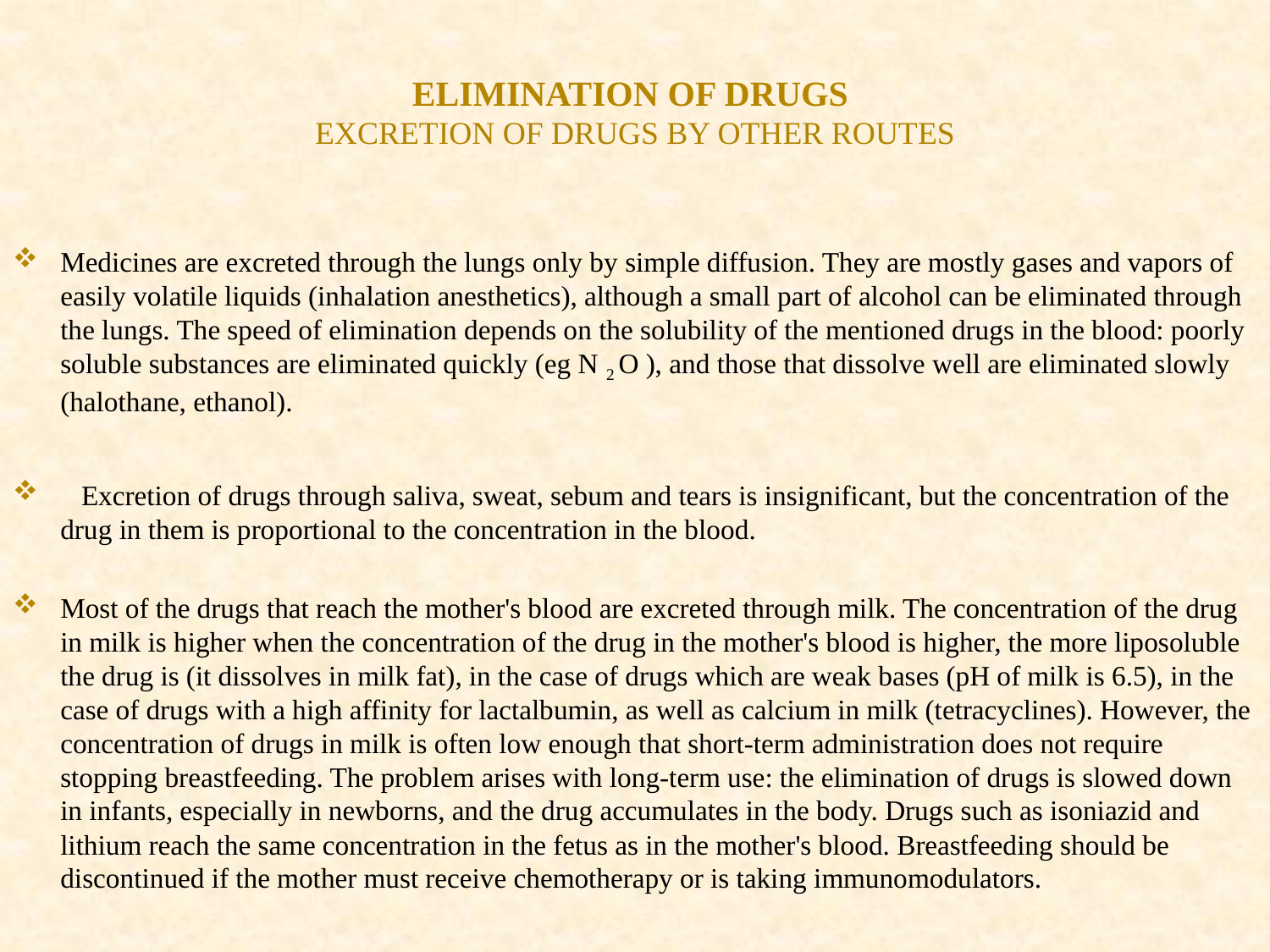

# ELIMINATION OF DRUGS EXCRETION OF DRUGS BY OTHER ROUTES

Medicines are excreted through the lungs only by simple diffusion. They are mostly gases and vapors of easily volatile liquids (inhalation anesthetics), although a small part of alcohol can be eliminated through the lungs. The speed of elimination depends on the solubility of the mentioned drugs in the blood: poorly soluble substances are eliminated quickly (eg N 2 O ), and those that dissolve well are eliminated slowly (halothane, ethanol).

   Excretion of drugs through saliva, sweat, sebum and tears is insignificant, but the concentration of the drug in them is proportional to the concentration in the blood.

Most of the drugs that reach the mother's blood are excreted through milk. The concentration of the drug in milk is higher when the concentration of the drug in the mother's blood is higher, the more liposoluble the drug is (it dissolves in milk fat), in the case of drugs which are weak bases (pH of milk is 6.5), in the case of drugs with a high affinity for lactalbumin, as well as calcium in milk (tetracyclines). However, the concentration of drugs in milk is often low enough that short-term administration does not require stopping breastfeeding. The problem arises with long-term use: the elimination of drugs is slowed down in infants, especially in newborns, and the drug accumulates in the body. Drugs such as isoniazid and lithium reach the same concentration in the fetus as in the mother's blood. Breastfeeding should be discontinued if the mother must receive chemotherapy or is taking immunomodulators.